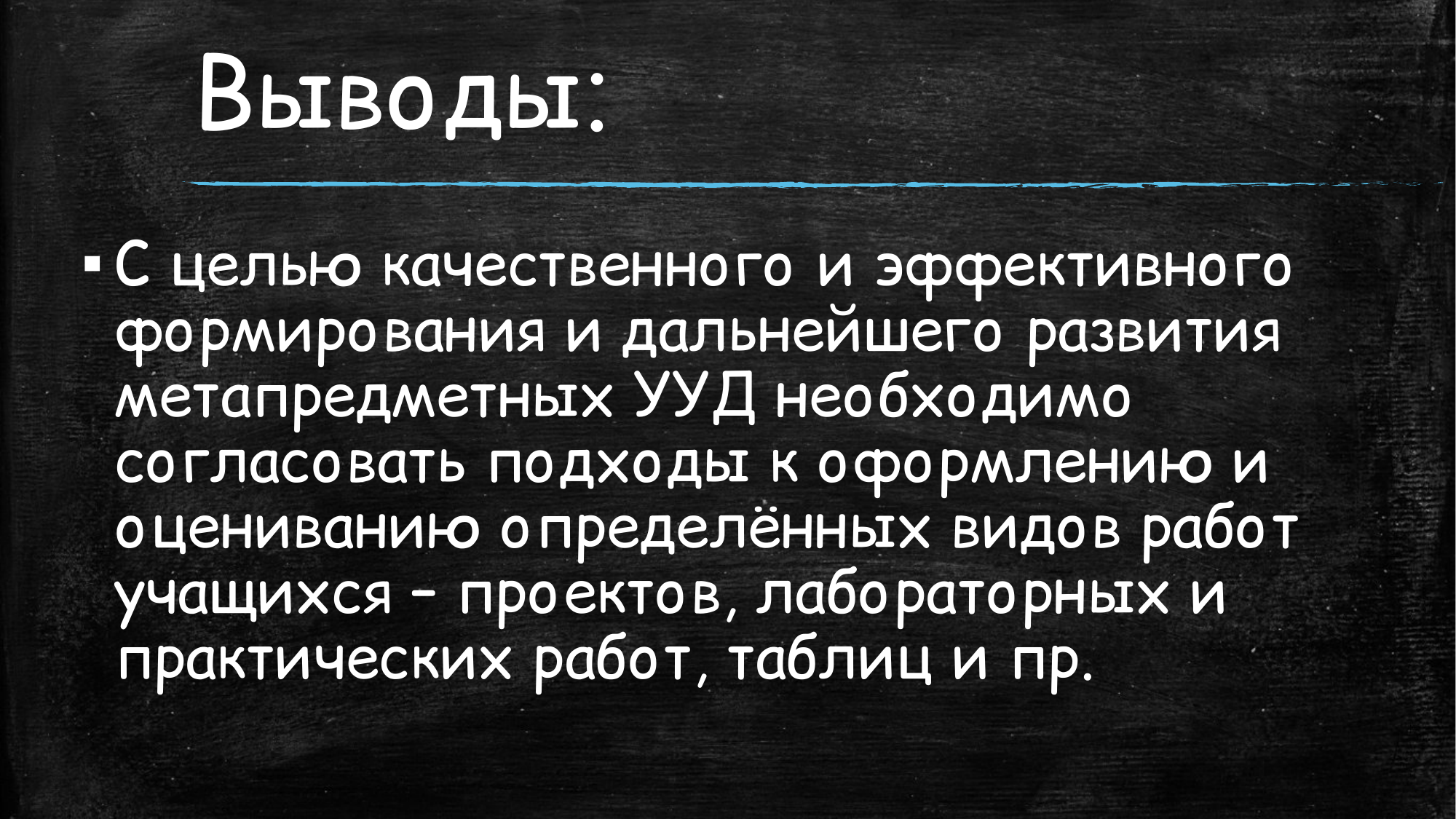

# Выводы:
С целью качественного и эффективного формирования и дальнейшего развития метапредметных УУД необходимо согласовать подходы к оформлению и оцениванию определённых видов работ учащихся – проектов, лабораторных и практических работ, таблиц и пр.